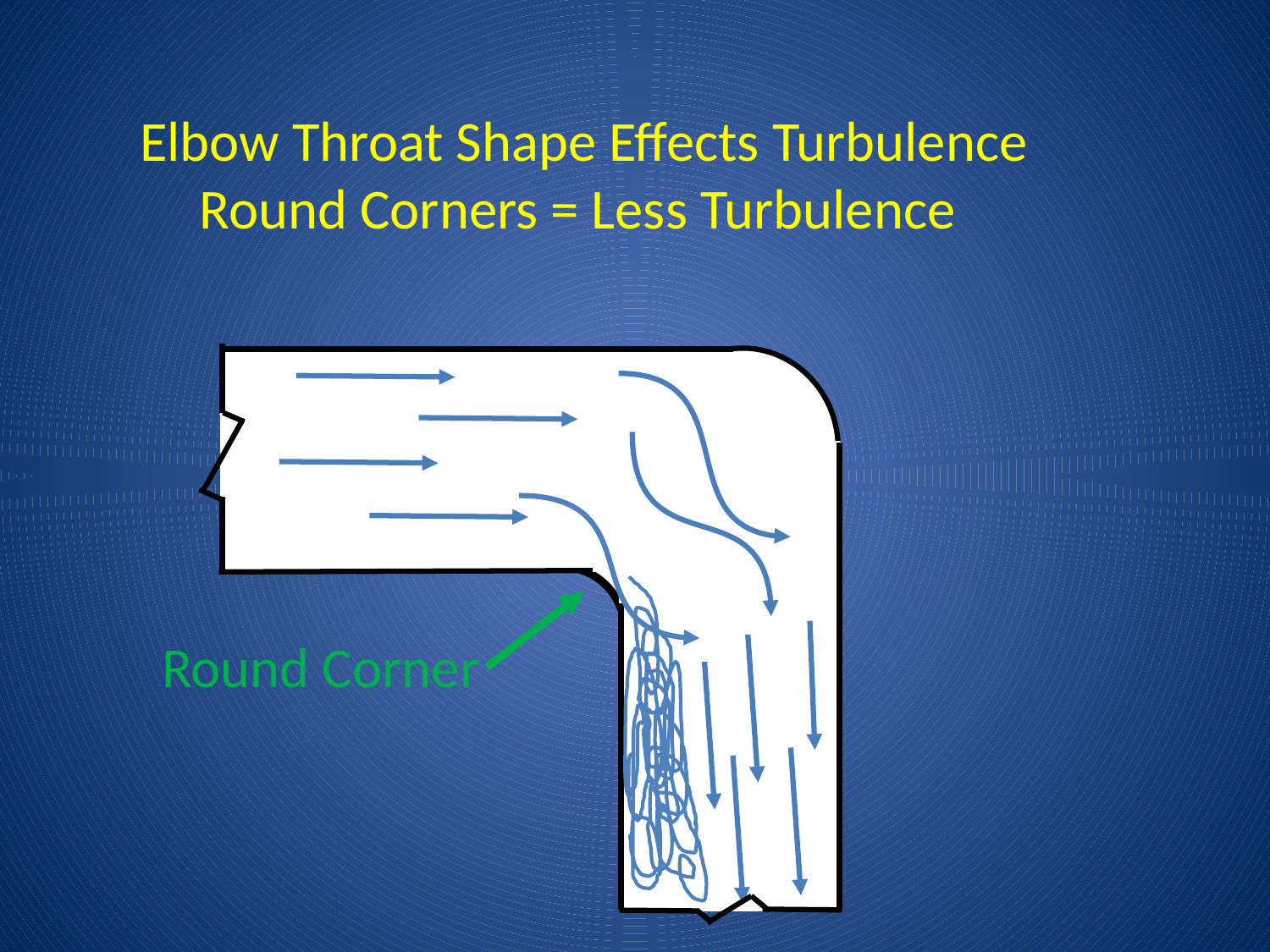

Elbow Throat Shape Effects Turbulence
Round Corners = Less Turbulence

Round Corner